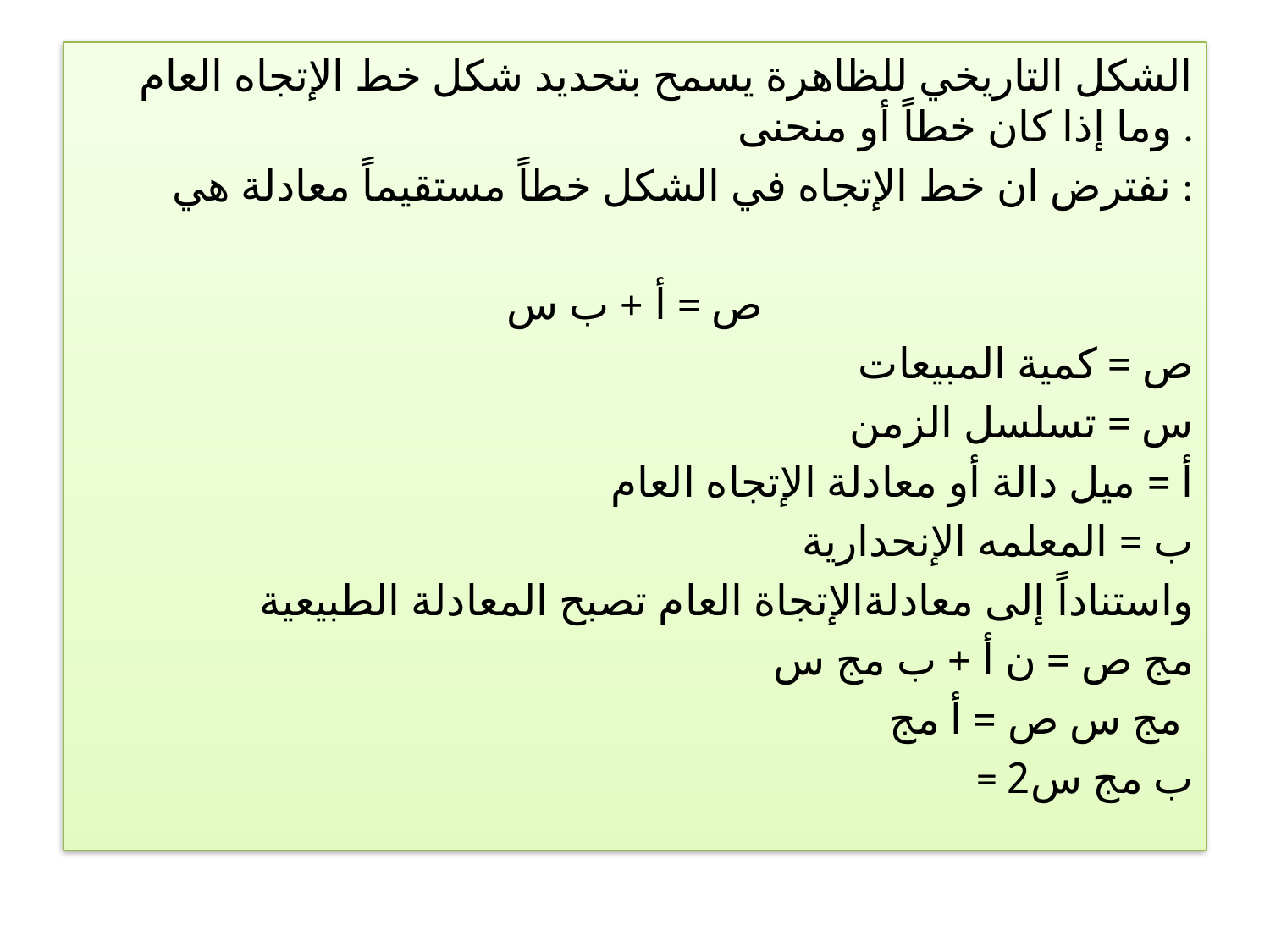

الشكل التاريخي للظاهرة يسمح بتحديد شكل خط الإتجاه العام وما إذا كان خطاً أو منحنى .
نفترض ان خط الإتجاه في الشكل خطاً مستقيماً معادلة هي :

ص = أ + ب س
ص = كمية المبيعات
س = تسلسل الزمن
أ = ميل دالة أو معادلة الإتجاه العام
ب = المعلمه الإنحدارية
واستناداً إلى معادلةالإتجاة العام تصبح المعادلة الطبيعية
مج ص = ن أ + ب مج س
مج س ص = أ مج
= ب مج س2